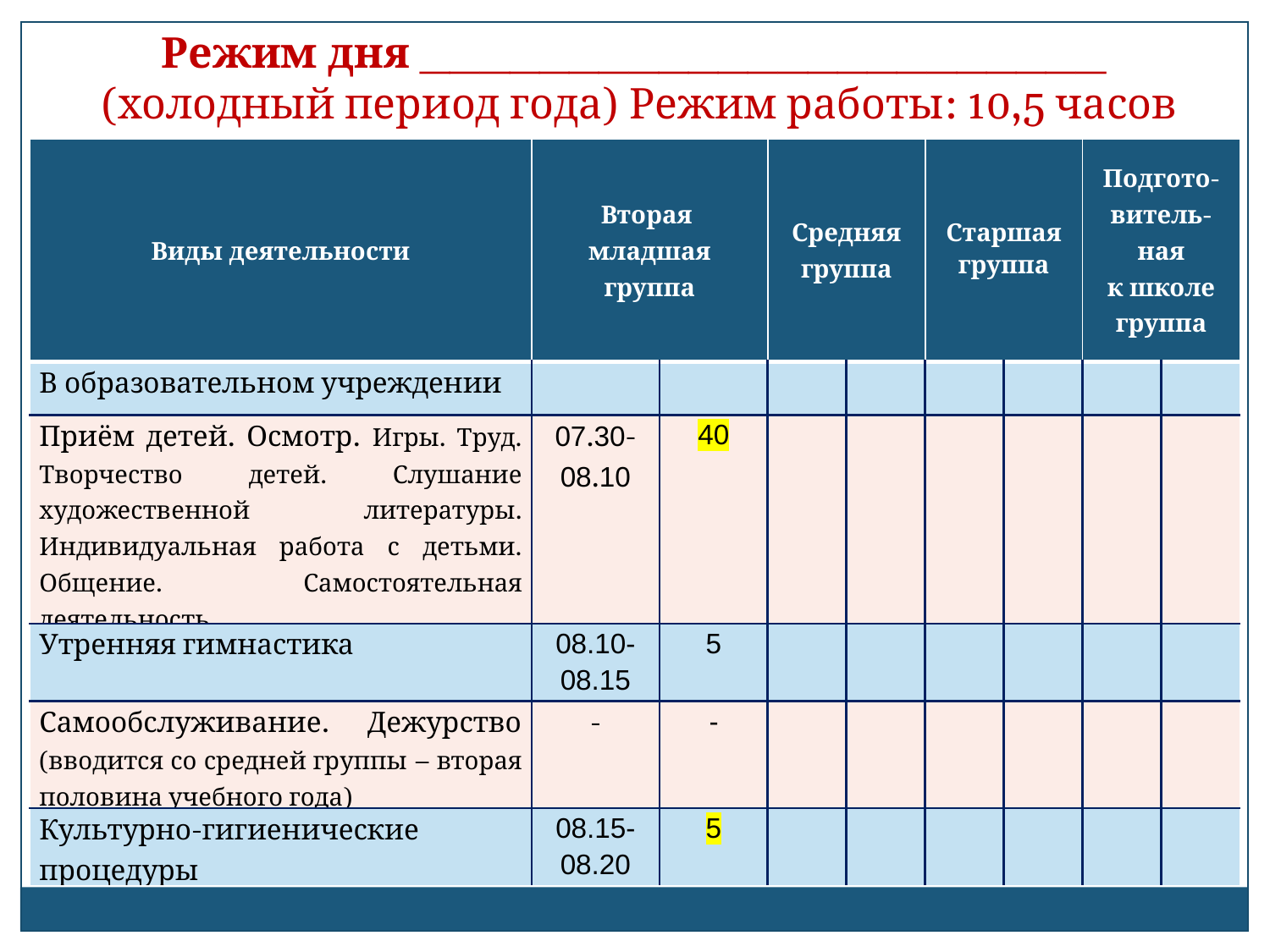

Режим дня _______________________
(холодный период года) Режим работы: 10,5 часов
| Виды деятельности | Вторая младшая группа |  | Средняя группа |  | Старшая группа |  | Подгото-витель-ная к школе группа |  |
| --- | --- | --- | --- | --- | --- | --- | --- | --- |
| В образовательном учреждении |  |  |  |  |  |  |  |  |
| Приём детей. Осмотр. Игры. Труд. Творчество детей. Слушание художественной литературы. Индивидуальная работа с детьми. Общение. Самостоятельная деятельность | 07.30-08.10 | 40 |  |  |  |  |  |  |
| Утренняя гимнастика | 08.10-08.15 | 5 |  |  |  |  |  |  |
| Самообслуживание. Дежурство (вводится со средней группы – вторая половина учебного года) | - | - |  |  |  |  |  |  |
| Культурно-гигиенические процедуры | 08.15-08.20 | 5 |  |  |  |  |  |  |